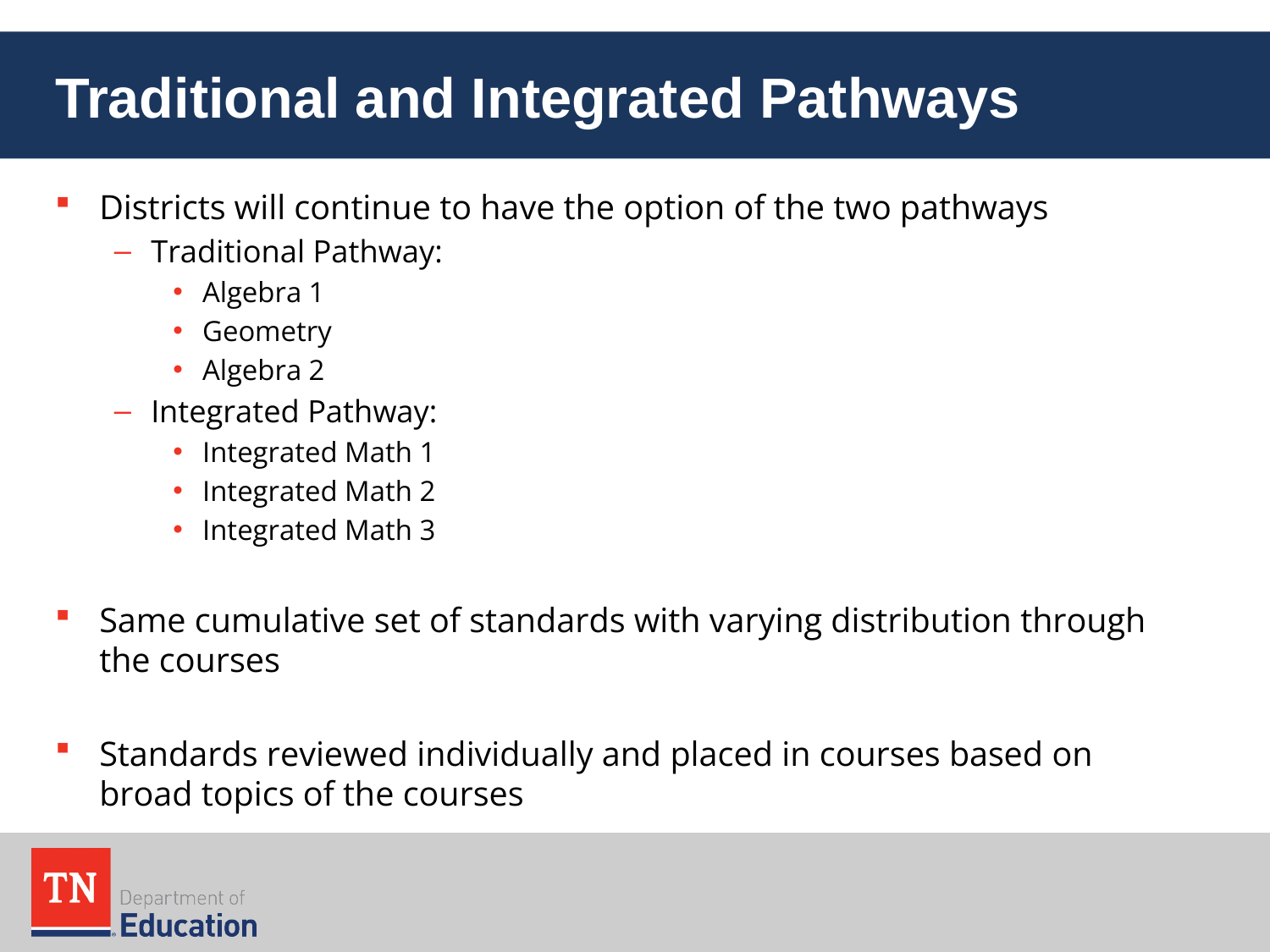

# Traditional and Integrated Pathways
Districts will continue to have the option of the two pathways
Traditional Pathway:
Algebra 1
Geometry
Algebra 2
Integrated Pathway:
Integrated Math 1
Integrated Math 2
Integrated Math 3

Same cumulative set of standards with varying distribution through the courses

Standards reviewed individually and placed in courses based on broad topics of the courses